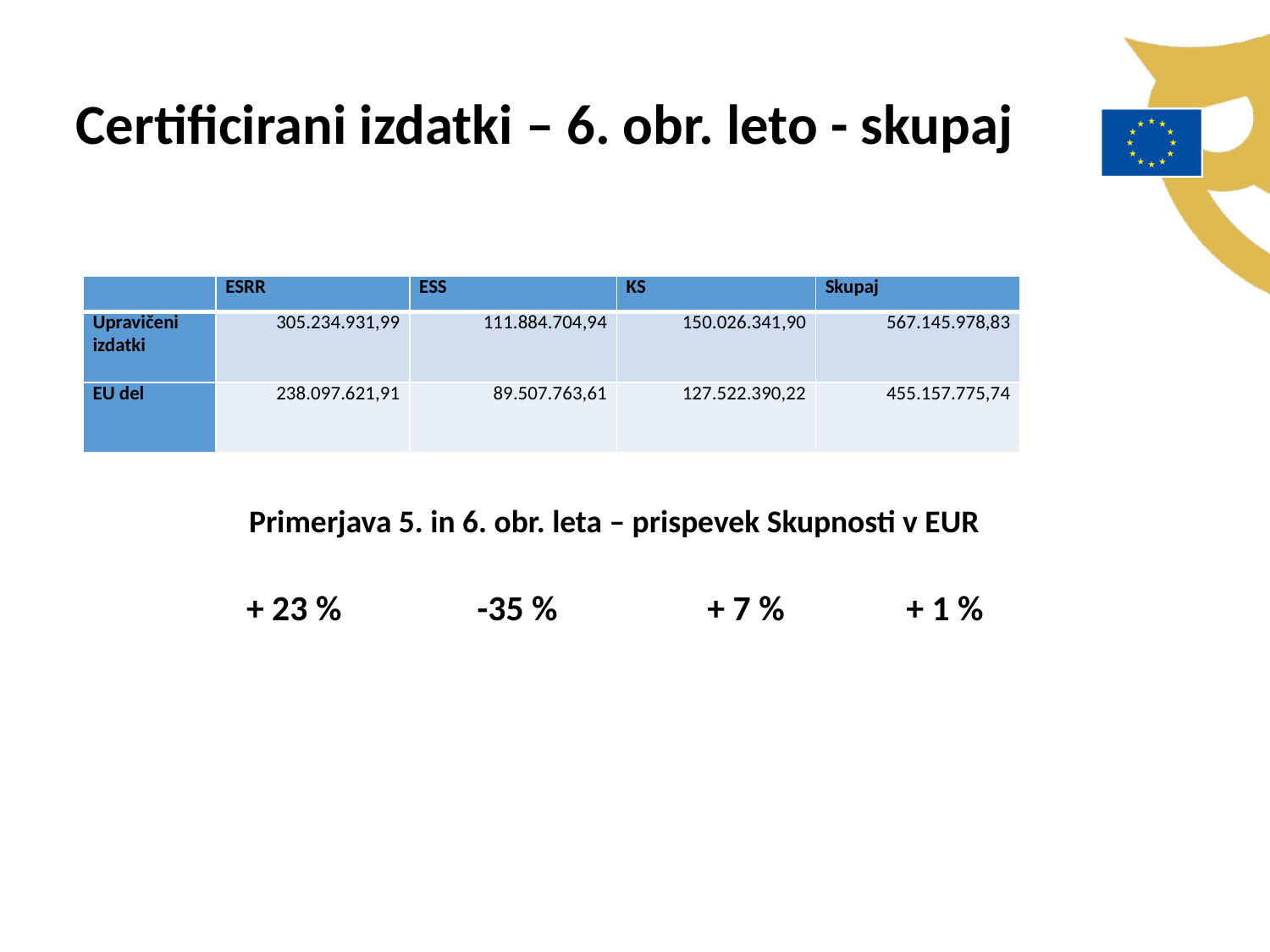

Certificirani izdatki – 6. obr. leto - skupaj
|  | ESRR | ESS | KS | Skupaj |
| --- | --- | --- | --- | --- |
| Upravičeni izdatki | 305.234.931,99 | 111.884.704,94 | 150.026.341,90 | 567.145.978,83 |
| EU del | 238.097.621,91 | 89.507.763,61 | 127.522.390,22 | 455.157.775,74 |
Primerjava 5. in 6. obr. leta – prispevek Skupnosti v EUR
+ 23 %
-35 %
+ 7 %
+ 1 %